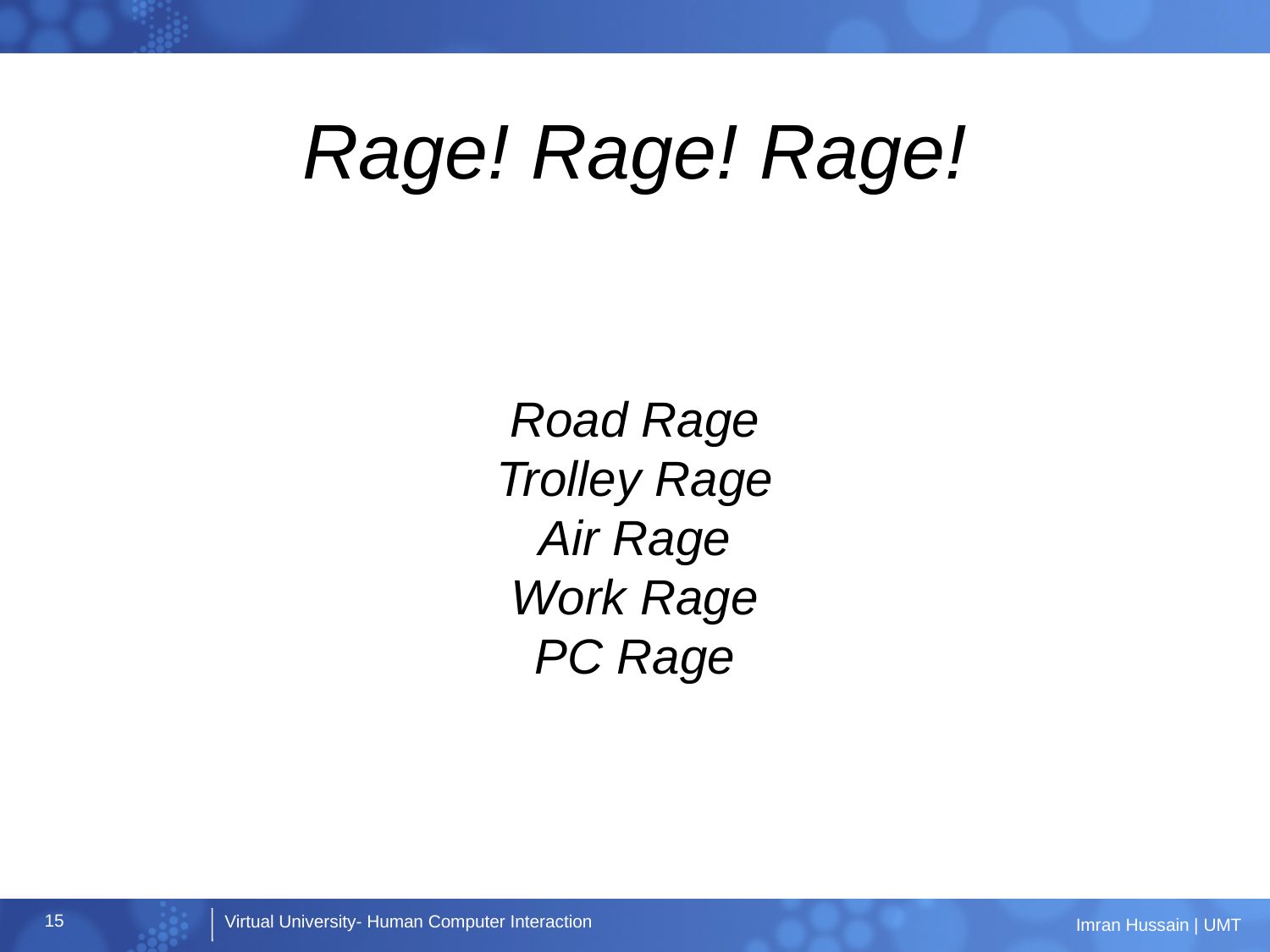

# Rage! Rage! Rage!
Road Rage
Trolley Rage
Air Rage
Work Rage
PC Rage